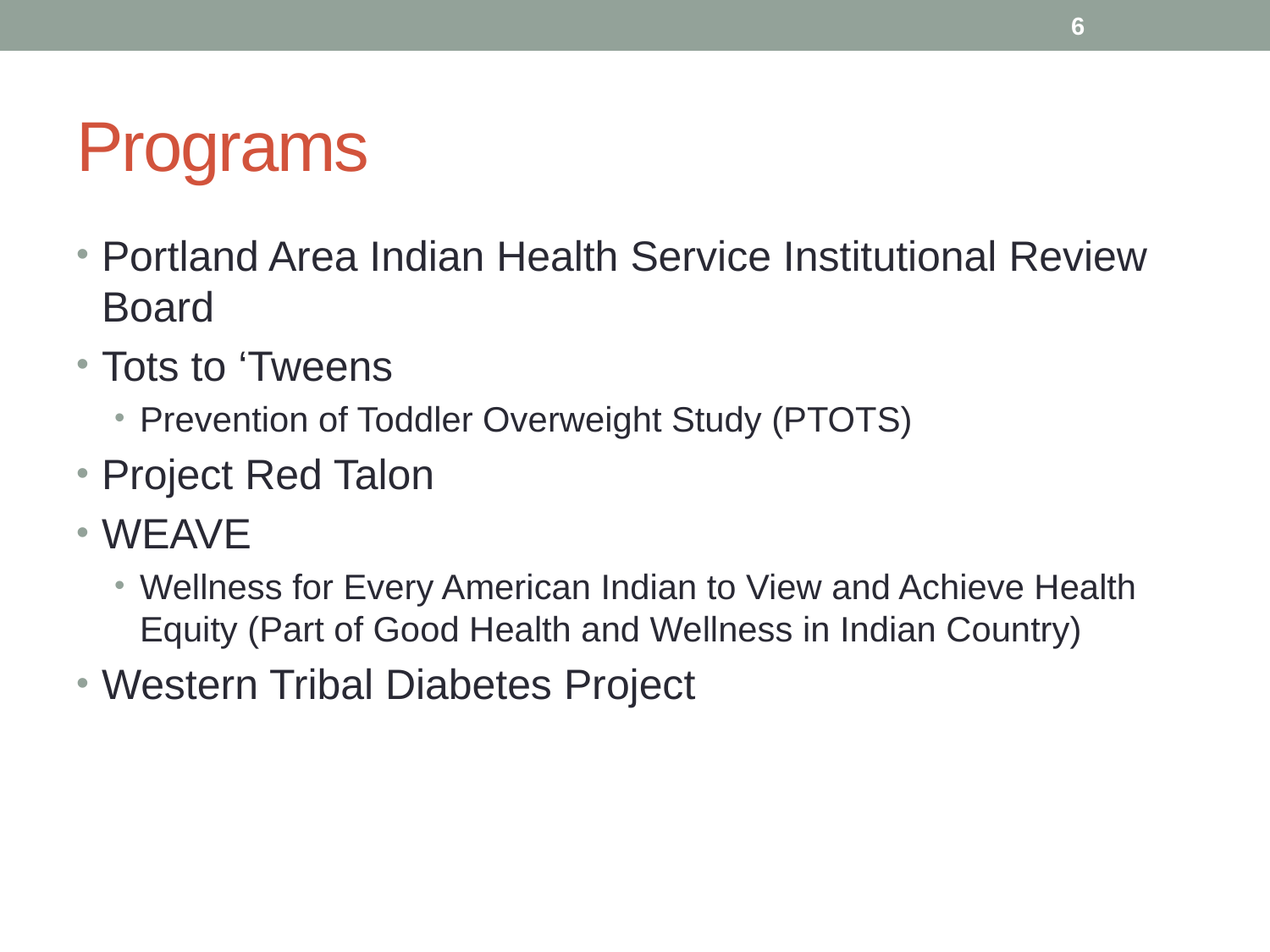

6
# Programs
Portland Area Indian Health Service Institutional Review Board
Tots to ‘Tweens
Prevention of Toddler Overweight Study (PTOTS)
Project Red Talon
WEAVE
Wellness for Every American Indian to View and Achieve Health Equity (Part of Good Health and Wellness in Indian Country)
Western Tribal Diabetes Project